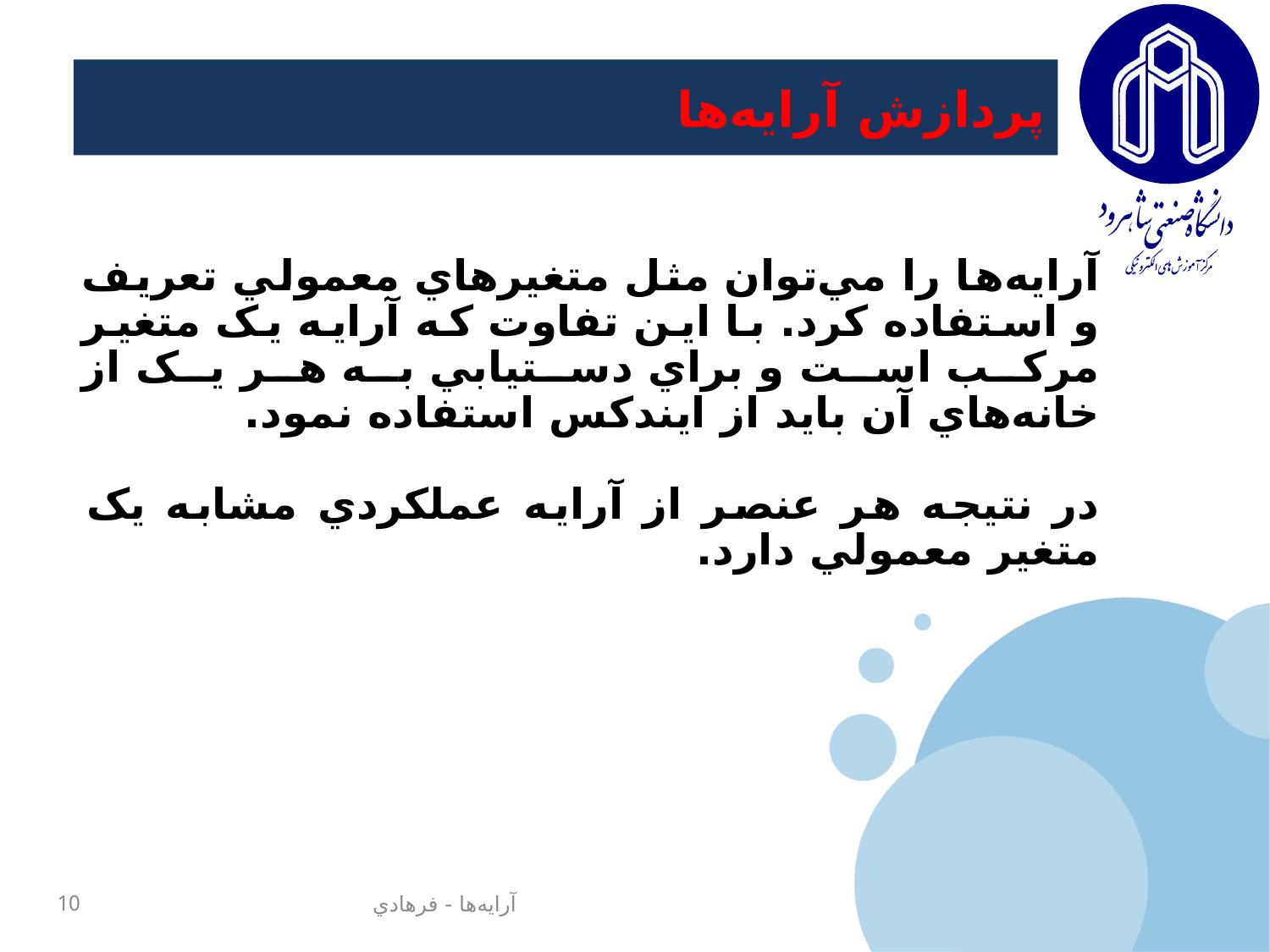

# پردازش‌ آرايه‌ها
آرايه‌ها را مي‌توان مثل متغيرهاي معمولي تعريف و استفاده کرد. با اين تفاوت که آرايه يک متغير مرکب است و براي دستيابي به هر يک از خانه‌هاي آن بايد از ايندکس استفاده نمود.

در نتيجه هر عنصر از آرايه عملکردي مشابه يک متغير معمولي دارد.
10
آرايه‌ها - فرهادي